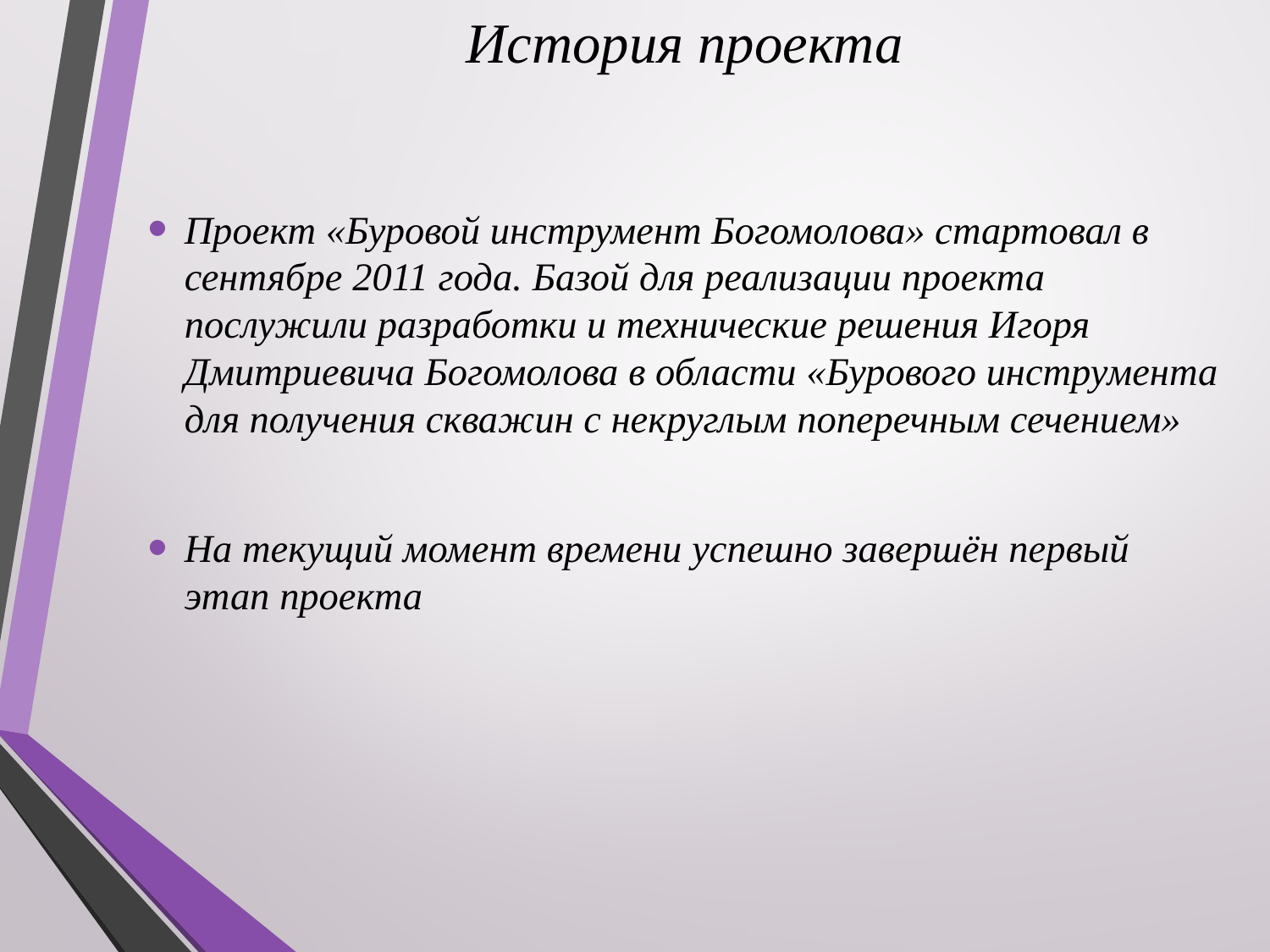

История проекта
Проект «Буровой инструмент Богомолова» стартовал в сентябре 2011 года. Базой для реализации проекта послужили разработки и технические решения Игоря Дмитриевича Богомолова в области «Бурового инструмента для получения скважин с некруглым поперечным сечением»

На текущий момент времени успешно завершён первый этап проекта